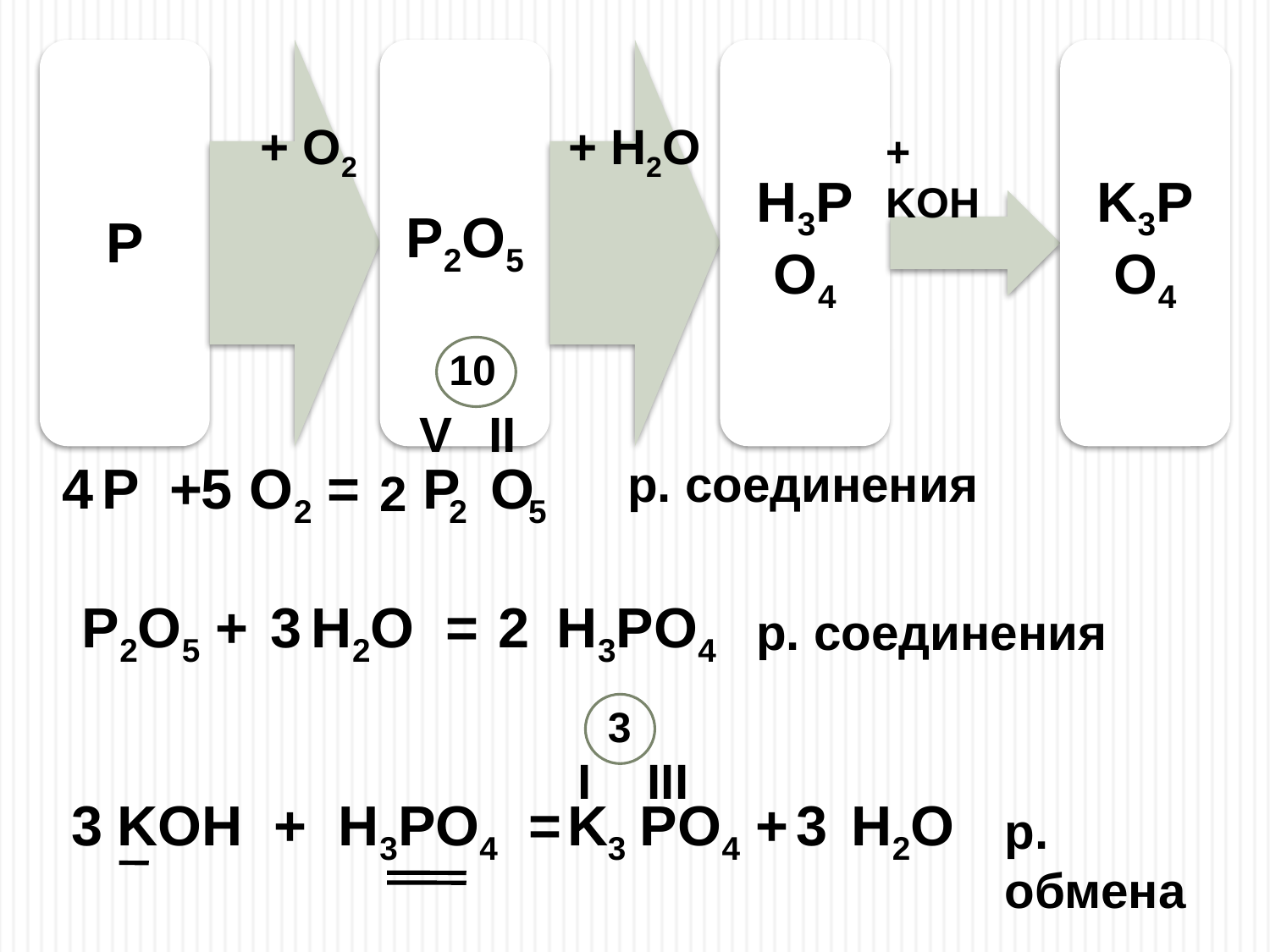

P
P2O5
H3PO4
K3PO4
+ O2
+ H2O
+ KOH
10

V
II
4
P  +   O2 =    P  O
5
2
5
р. соединения
2
P2O5 +    H2O  =     H3PO4
3
2
р. соединения

3
I
III
3
 KOH  +  H3PO4  =
K  PO4 +    H2O
3
3
р. обмена